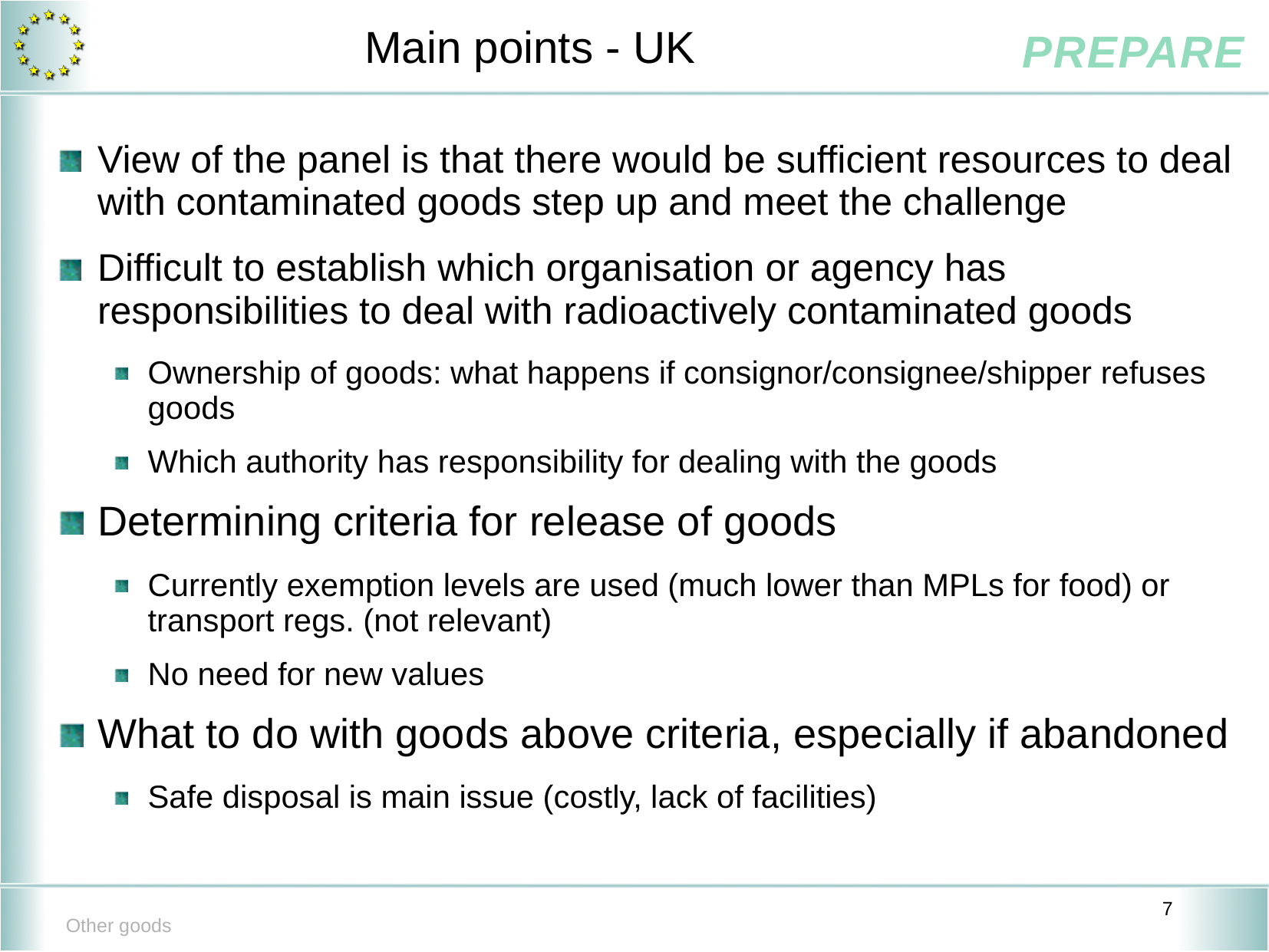

# Main points - UK
View of the panel is that there would be sufficient resources to deal with contaminated goods step up and meet the challenge
Difficult to establish which organisation or agency has responsibilities to deal with radioactively contaminated goods
Ownership of goods: what happens if consignor/consignee/shipper refuses goods
Which authority has responsibility for dealing with the goods
Determining criteria for release of goods
Currently exemption levels are used (much lower than MPLs for food) or transport regs. (not relevant)
No need for new values
What to do with goods above criteria, especially if abandoned
Safe disposal is main issue (costly, lack of facilities)

Other goods